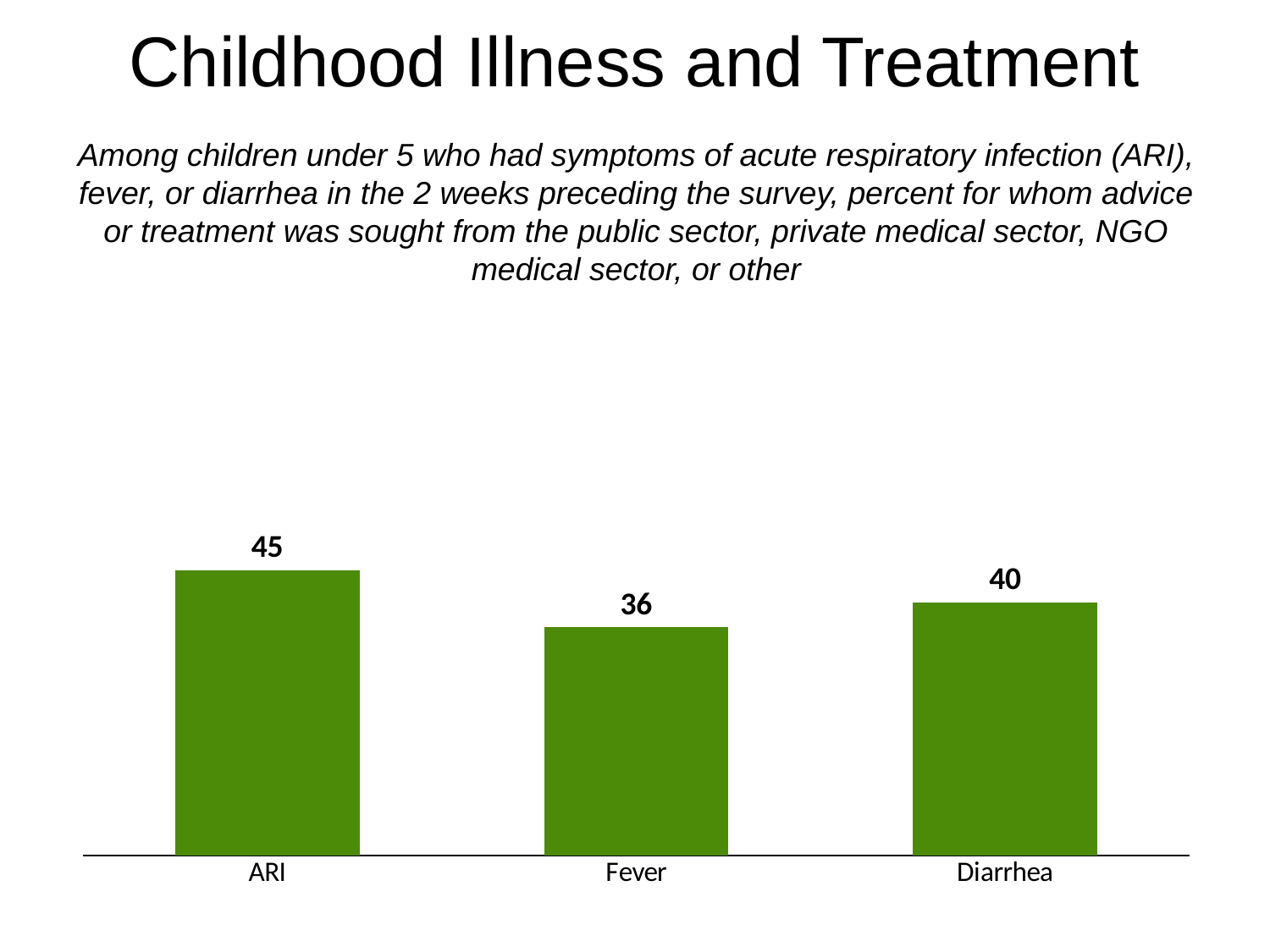

# Childhood Illness and Treatment
Among children under 5 who had symptoms of acute respiratory infection (ARI), fever, or diarrhea in the 2 weeks preceding the survey, percent for whom advice or treatment was sought from the public sector, private medical sector, NGO medical sector, or other

### Chart

| Category | Series 1 |
|---|---|
| ARI | 45.0 |
| Fever | 36.0 |
| Diarrhea | 40.0 |